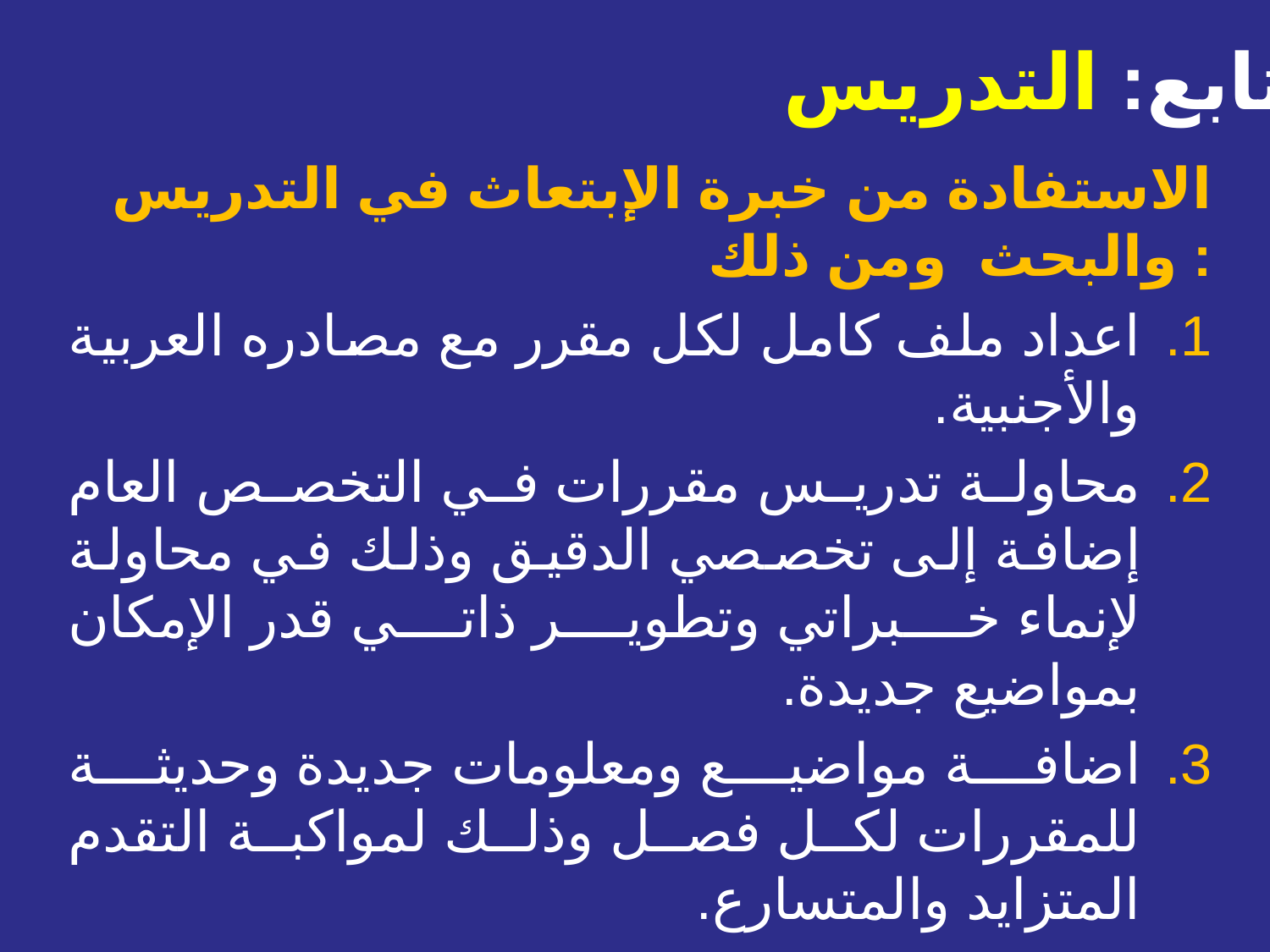

تابع: التدريس
الاستفادة من خبرة الإبتعاث في التدريس والبحث  ومن ذلك :
اعداد ملف كامل لكل مقرر مع مصادره العربية والأجنبية.
محاولة تدريس مقررات في التخصص العام إضافة إلى تخصصي الدقيق وذلك في محاولة لإنماء خبراتي وتطوير ذاتي قدر الإمكان بمواضيع جديدة.
اضافة مواضيع ومعلومات جديدة وحديثة للمقررات لكل فصل وذلك لمواكبة التقدم المتزايد والمتسارع.
تعويد الطالبات على الإلتزام بمقررات العملي ، مع تدريبهن الدائم على الإنضباط والجدية وزيادة خبراتهن في الإستفادة من المعارف والتقنيات المعملية الحديثة.